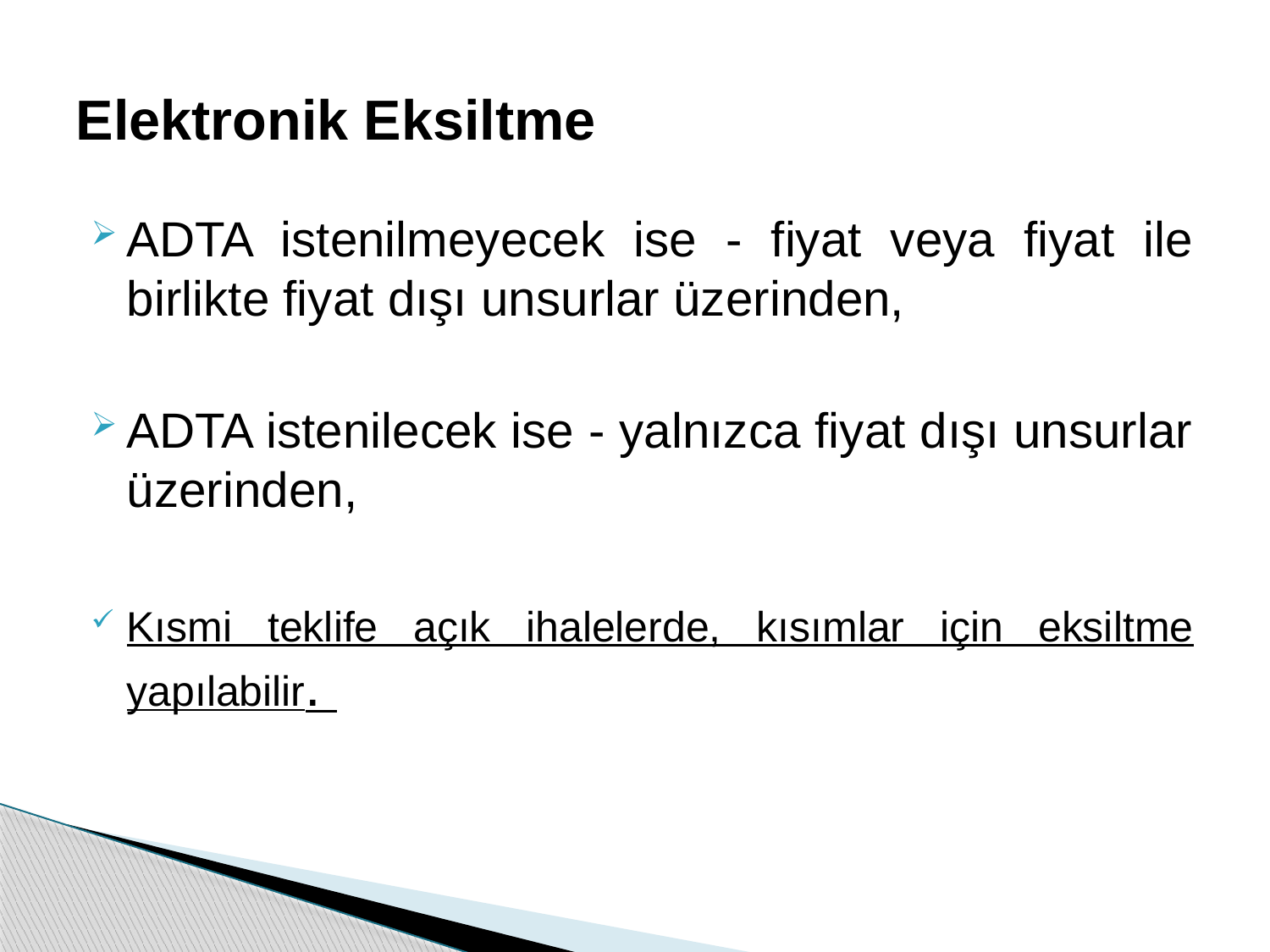

# Elektronik Eksiltme
ADTA istenilmeyecek ise - fiyat veya fiyat ile birlikte fiyat dışı unsurlar üzerinden,

ADTA istenilecek ise - yalnızca fiyat dışı unsurlar üzerinden,

Kısmi teklife açık ihalelerde, kısımlar için eksiltme yapılabilir.